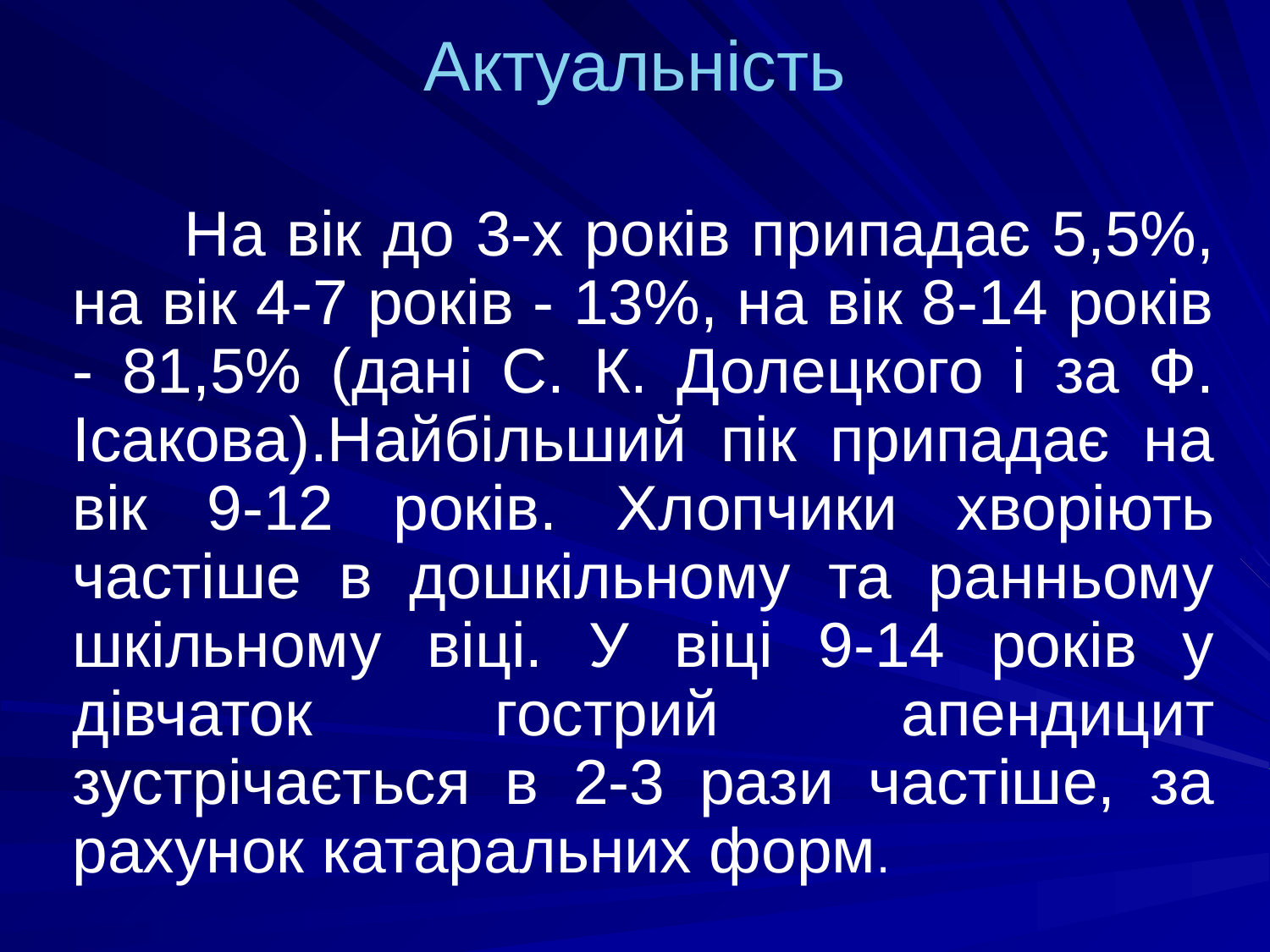

Актуальність

На вік до 3-х років припадає 5,5%, на вік 4-7 років - 13%, на вік 8-14 років - 81,5% (дані С. К. Долецкого і за Ф. Ісакова).Найбільший пік припадає на вік 9-12 років. Хлопчики хворіють частіше в дошкільному та ранньому шкільному віці. У віці 9-14 років у дівчаток гострий апендицит зустрічається в 2-3 рази частіше, за рахунок катаральних форм.